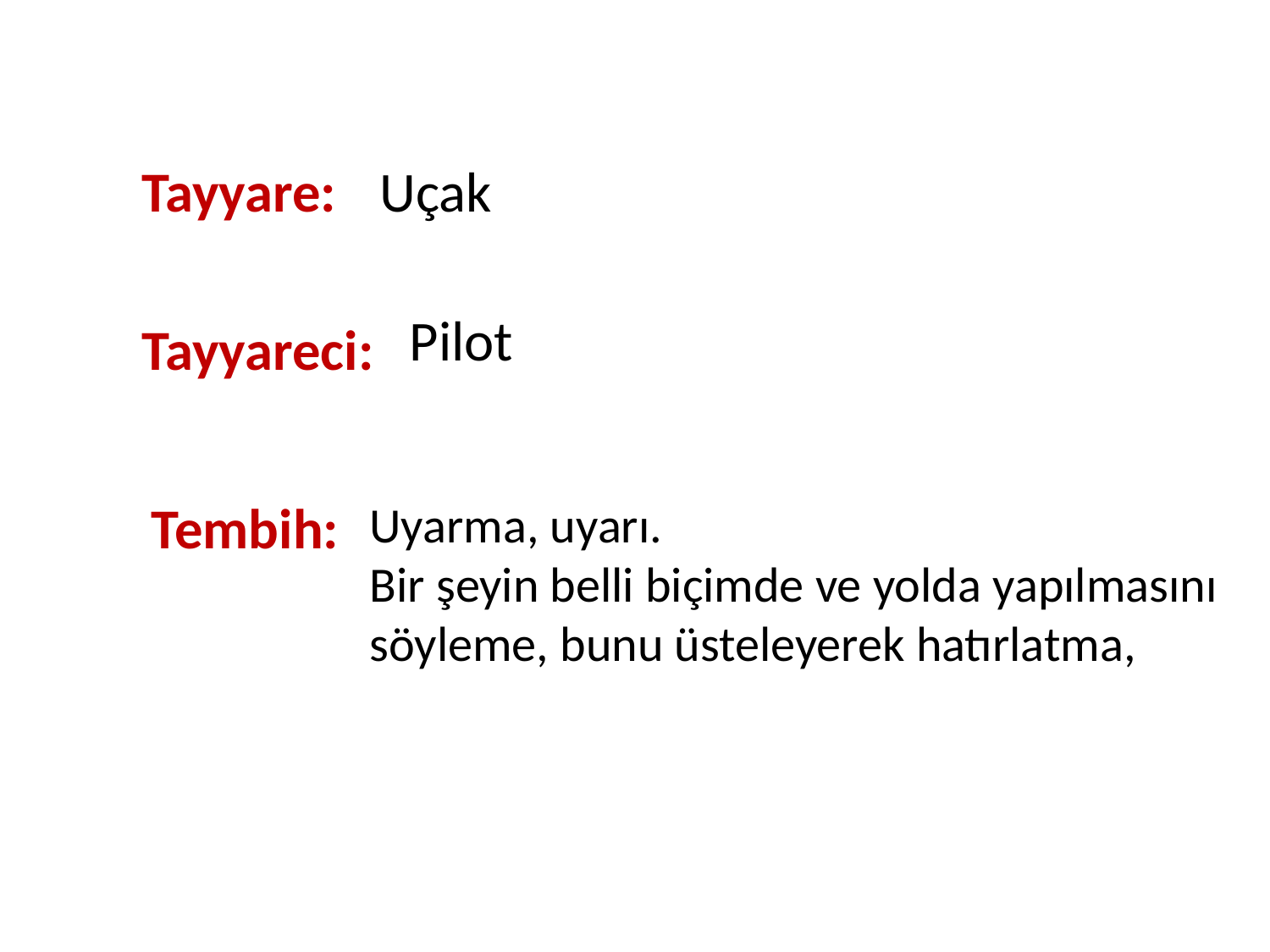

Tayyare:
Uçak
Pilot
Tayyareci:
Tembih:
Uyarma, uyarı.
Bir şeyin belli biçimde ve yolda yapılmasını söyleme, bunu üsteleyerek hatırlatma,